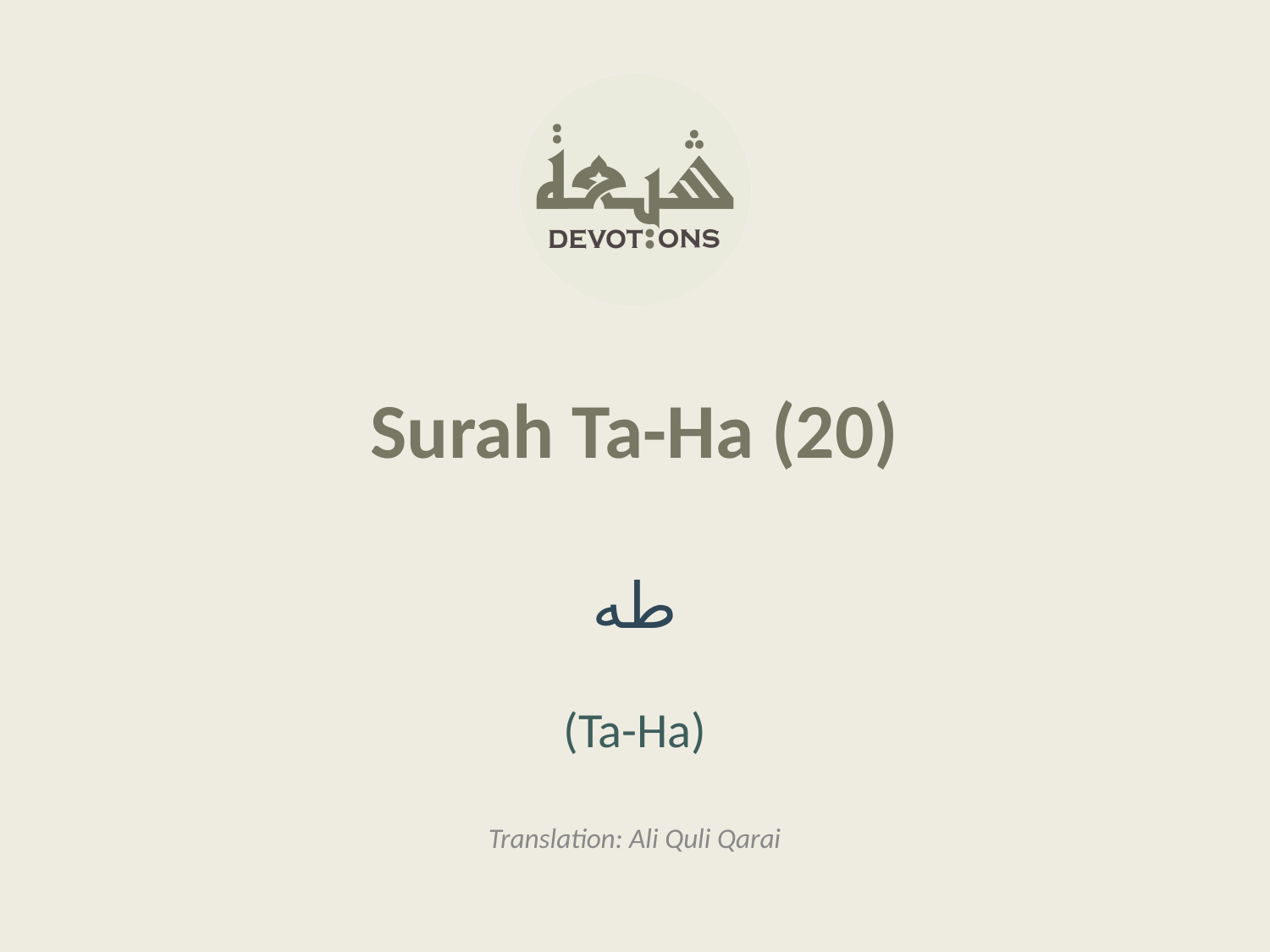

Surah Ta-Ha (20)
طه
(Ta-Ha)
Translation: Ali Quli Qarai